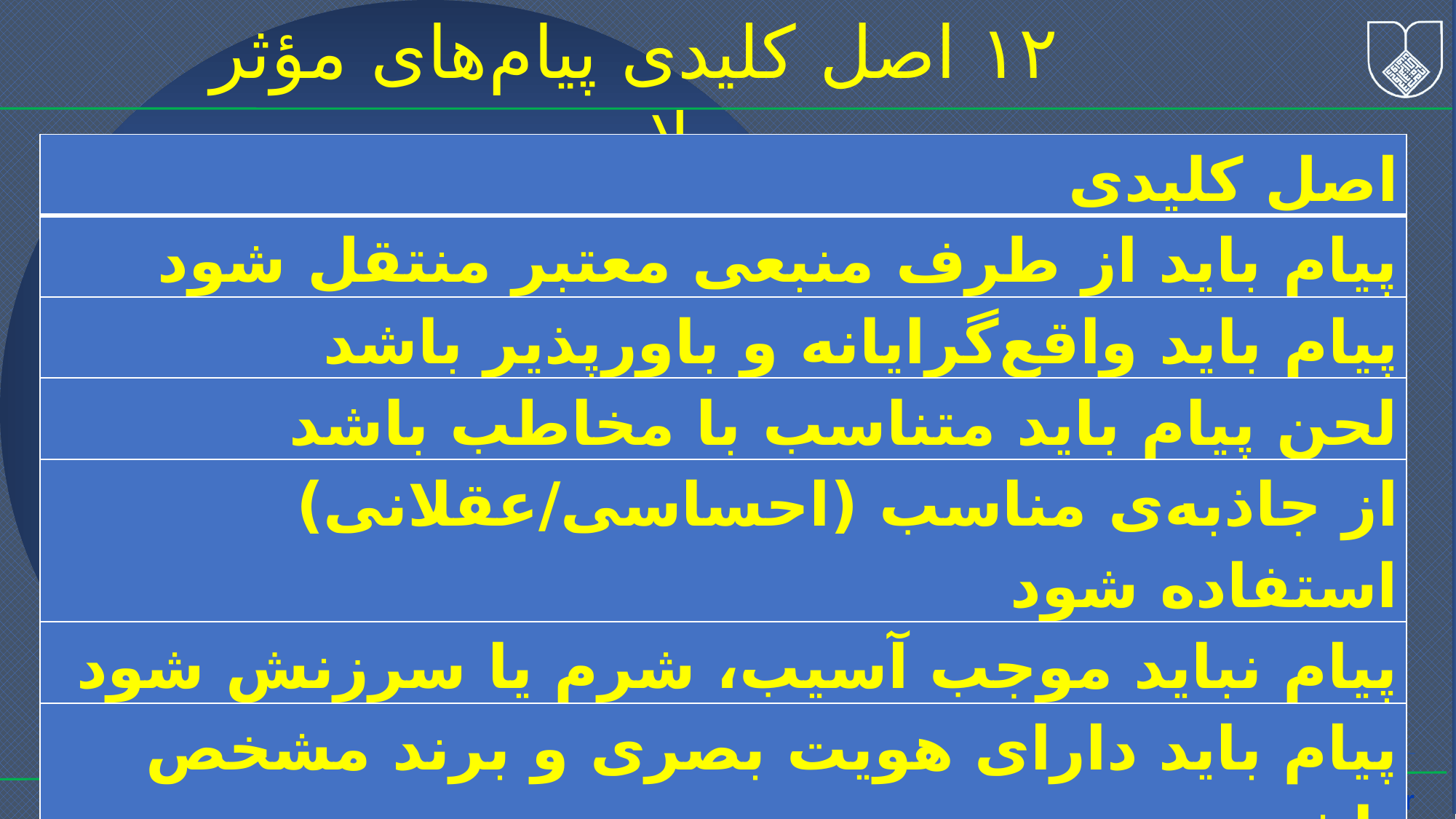

۱۲ اصل کلیدی پیام‌های مؤثر سلامت
| اصل کلیدی |
| --- |
| پیام باید از طرف منبعی معتبر منتقل شود |
| پیام باید واقع‌گرایانه و باورپذیر باشد |
| لحن پیام باید متناسب با مخاطب باشد |
| از جاذبه‌ی مناسب (احساسی/عقلانی) استفاده شود |
| پیام نباید موجب آسیب، شرم یا سرزنش شود |
| پیام باید دارای هویت بصری و برند مشخص باشد |